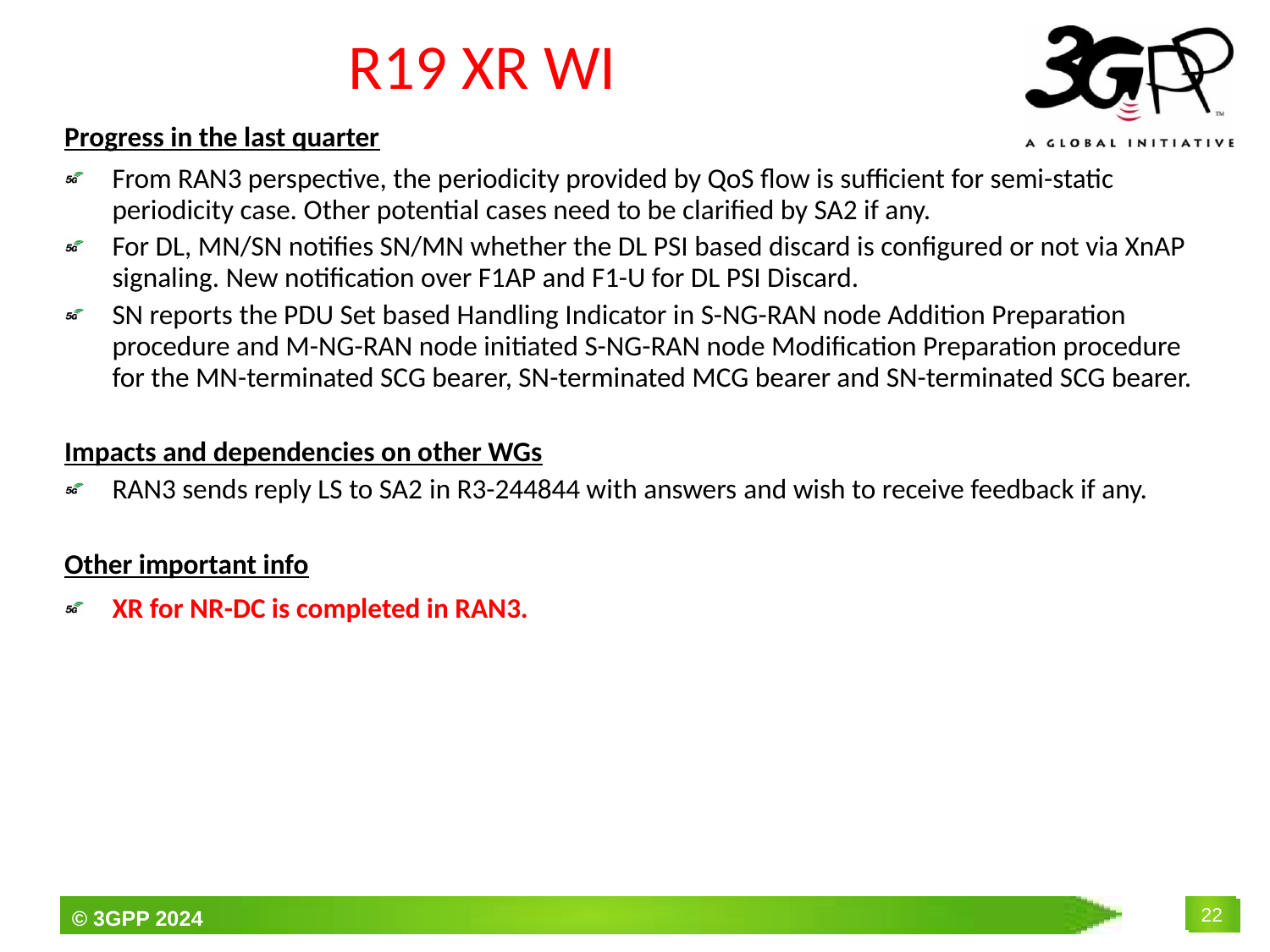

# R19 XR WI
Progress in the last quarter
From RAN3 perspective, the periodicity provided by QoS flow is sufficient for semi-static periodicity case. Other potential cases need to be clarified by SA2 if any.
For DL, MN/SN notifies SN/MN whether the DL PSI based discard is configured or not via XnAP signaling. New notification over F1AP and F1-U for DL PSI Discard.
SN reports the PDU Set based Handling Indicator in S-NG-RAN node Addition Preparation procedure and M-NG-RAN node initiated S-NG-RAN node Modification Preparation procedure for the MN-terminated SCG bearer, SN-terminated MCG bearer and SN-terminated SCG bearer.

Impacts and dependencies on other WGs
RAN3 sends reply LS to SA2 in R3-244844 with answers and wish to receive feedback if any.

Other important info
XR for NR-DC is completed in RAN3.

22